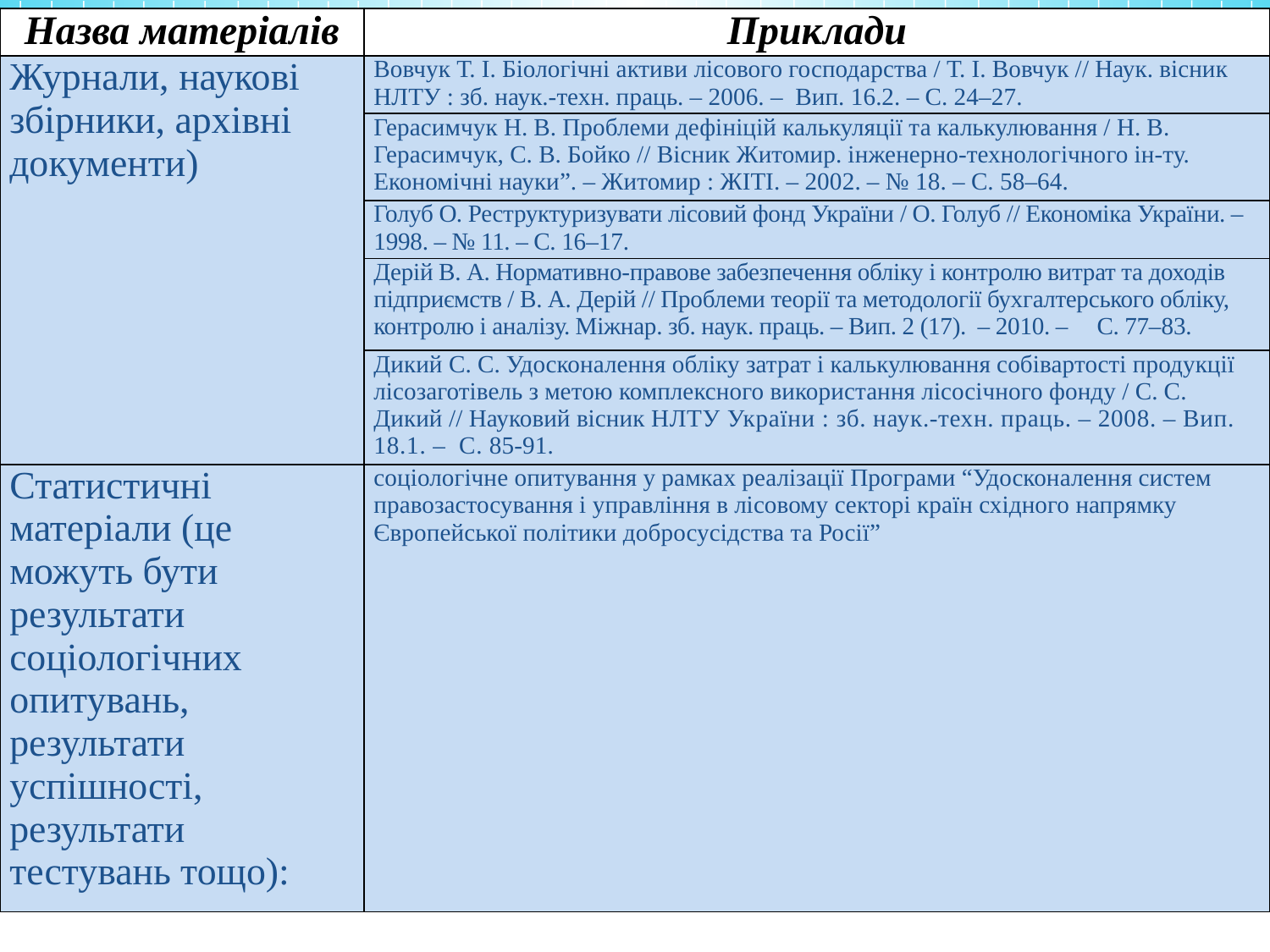

| Назва матеріалів | Приклади |
| --- | --- |
| Журнали, наукові збірники, архівні документи) | Вовчук Т. І. Біологічні активи лісового господарства / Т. І. Вовчук // Наук. вісник НЛТУ : зб. наук.-техн. праць. – 2006. – Вип. 16.2. – С. 24–27. |
|  | Герасимчук Н. В. Проблеми дефініцій калькуляції та калькулювання / Н. В. Герасимчук, С. В. Бойко // Вісник Житомир. інженерно-технологічного ін-ту. Економічні науки”. – Житомир : ЖІТІ. – 2002. – № 18. – С. 58–64. |
|  | Голуб О. Реструктуризувати лісовий фонд України / О. Голуб // Економіка України. – 1998. – № 11. – С. 16–17. |
|  | Дерій В. А. Нормативно-правове забезпечення обліку і контролю витрат та доходів підприємств / В. А. Дерій // Проблеми теорії та методології бухгалтерського обліку, контролю і аналізу. Міжнар. зб. наук. праць. – Вип. 2 (17). – 2010. – С. 77–83. |
|  | Дикий С. С. Удосконалення обліку затрат і калькулювання собівартості продукції лісозаготівель з метою комплексного використання лісосічного фонду / С. С. Дикий // Науковий вісник НЛТУ України : зб. наук.-техн. праць. – 2008. – Вип. 18.1. – С. 85-91. |
| Статистичні матеріали (це можуть бути результати соціологічних опитувань, результати успішності, результати тестувань тощо): | соціологічне опитування у рамках реалізації Програми “Удосконалення систем правозастосування і управління в лісовому секторі країн східного напрямку Європейської політики добросусідства та Росії” |